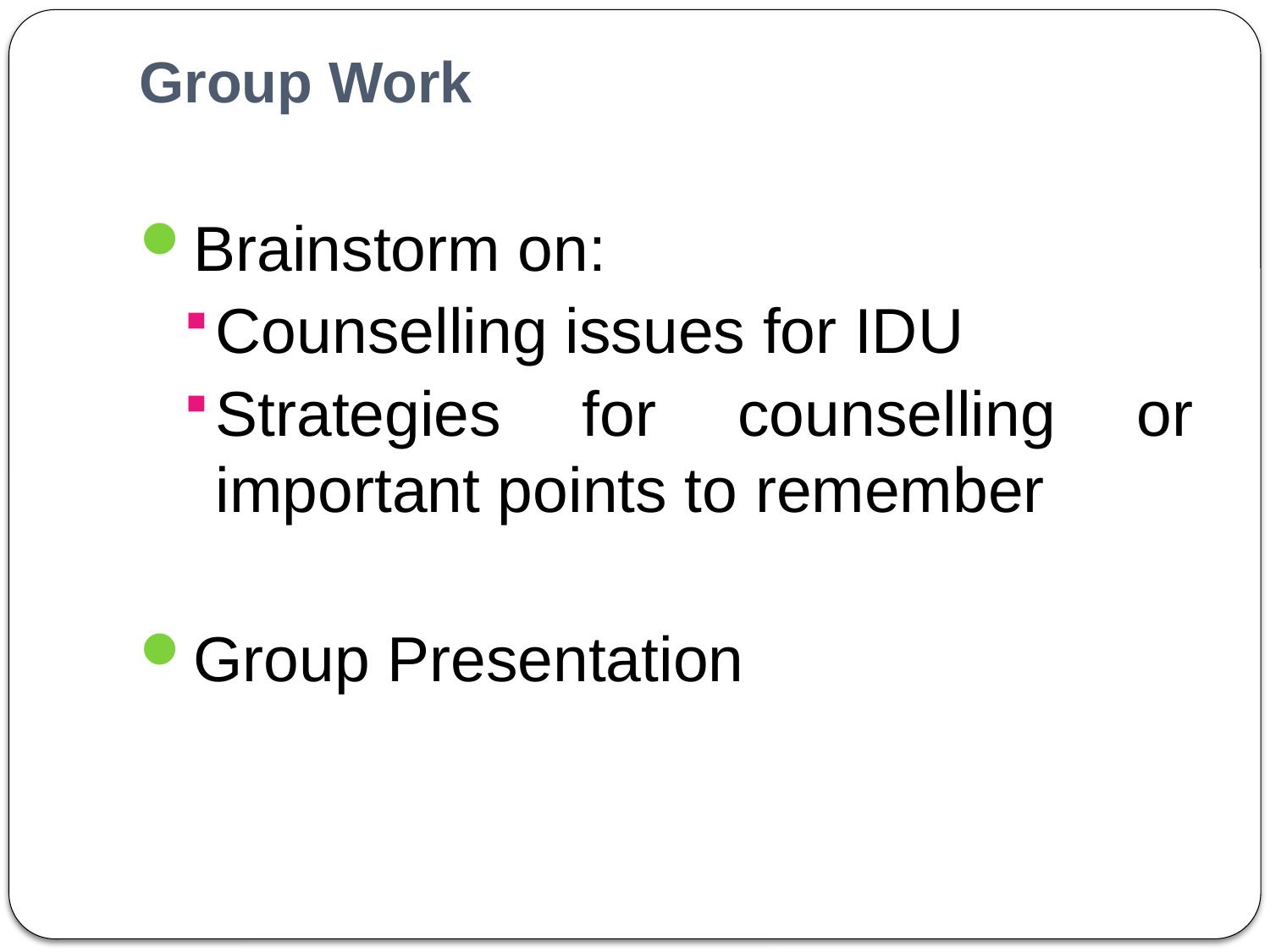

# Group Work
Brainstorm on:
Counselling issues for IDU
Strategies for counselling or important points to remember

Group Presentation